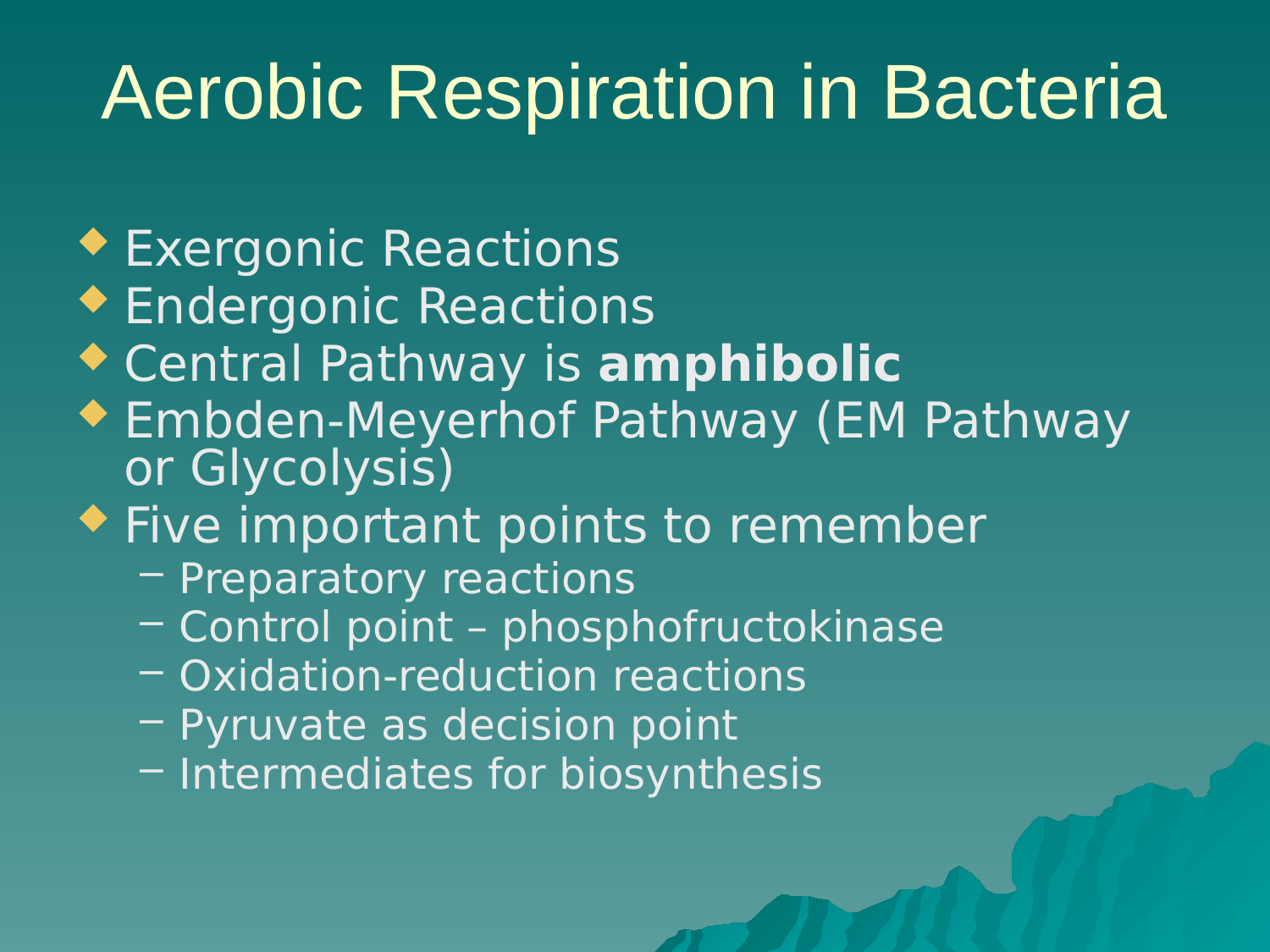

# Aerobic Respiration in Bacteria
Exergonic Reactions
Endergonic Reactions
Central Pathway is amphibolic
Embden-Meyerhof Pathway (EM Pathway or Glycolysis)
Five important points to remember
Preparatory reactions
Control point – phosphofructokinase
Oxidation-reduction reactions
Pyruvate as decision point
Intermediates for biosynthesis